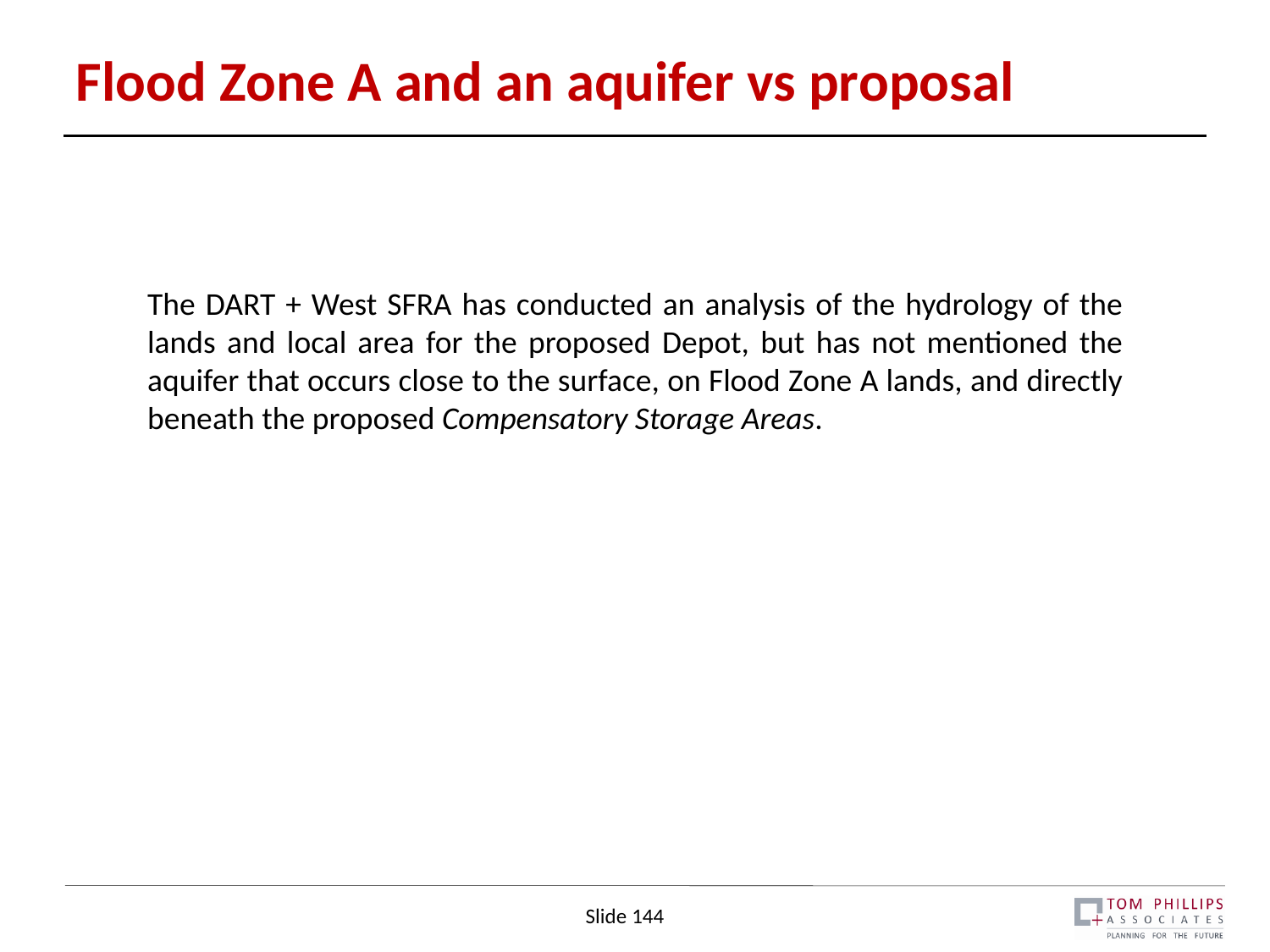

# Flood Zone A and an aquifer vs proposal
The DART + West SFRA has conducted an analysis of the hydrology of the lands and local area for the proposed Depot, but has not mentioned the aquifer that occurs close to the surface, on Flood Zone A lands, and directly beneath the proposed Compensatory Storage Areas.